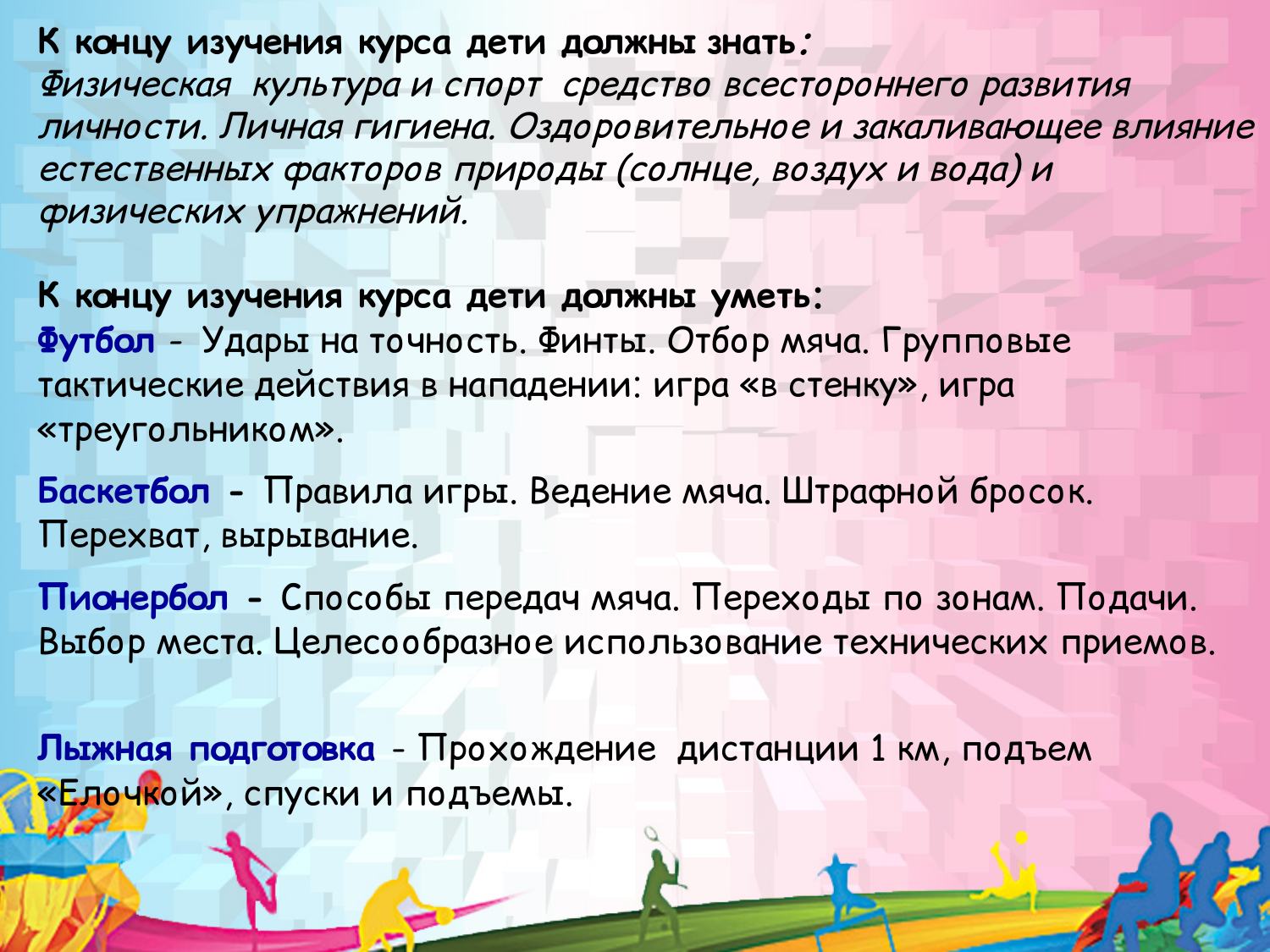

К концу изучения курса дети должны знать:
Физическая  культура и спорт  средство всестороннего развития личности. Личная гигиена. Оздоровительное и закаливающее влияние естественных факторов природы (солнце, воздух и вода) и физических упражнений.

К концу изучения курса дети должны уметь:
Футбол -  Удары на точность. Финты. Отбор мяча. Групповые тактические действия в нападении: игра «в стенку», игра «треугольником».
Баскетбол - Правила игры. Ведение мяча. Штрафной бросок. Перехват, вырывание.
Пионербол - Способы передач мяча. Переходы по зонам. Подачи. Выбор места. Целесообразное использование технических приемов.
Лыжная подготовка - Прохождение  дистанции 1 км, подъем «Елочкой», спуски и подъемы.